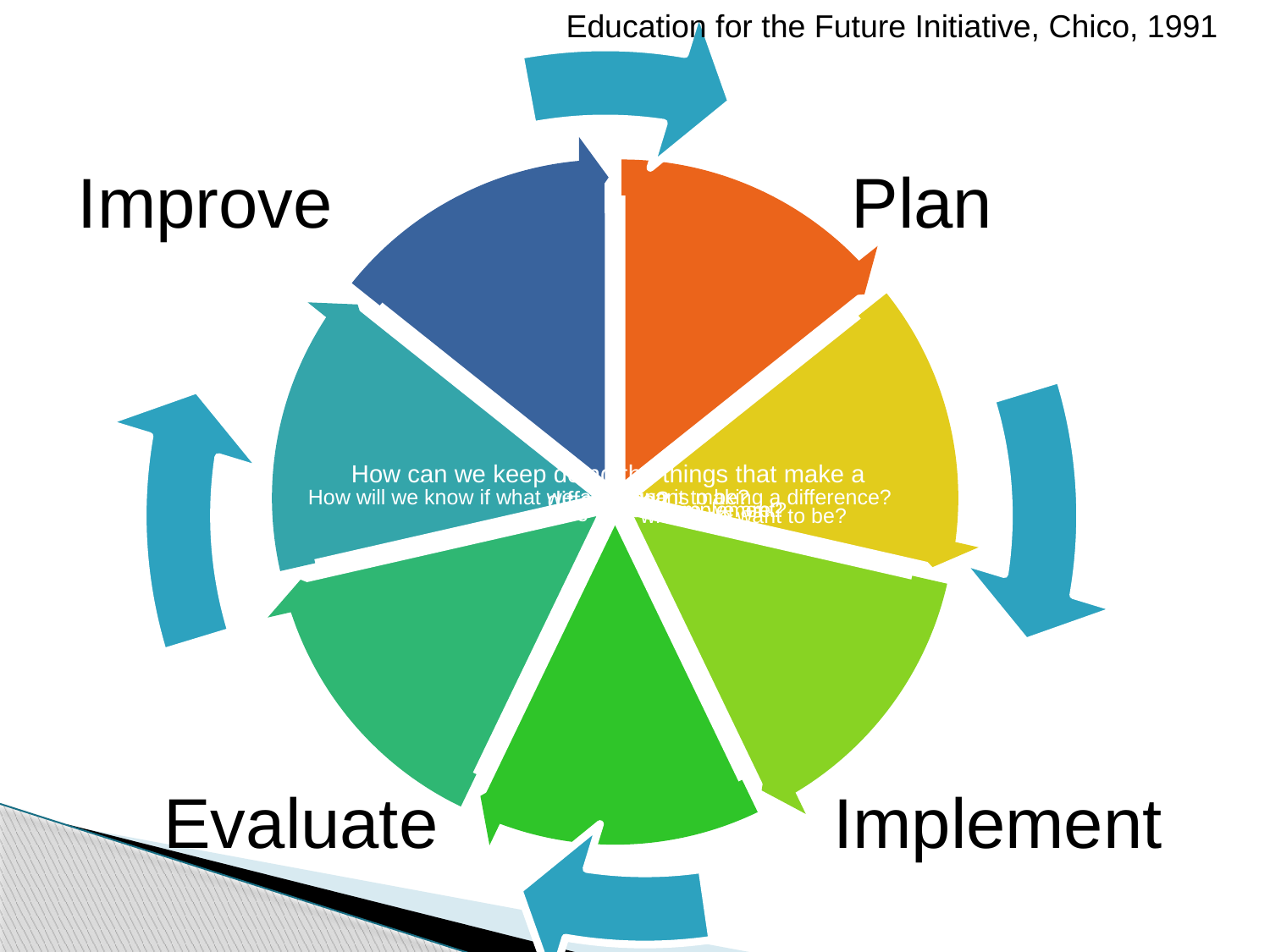

Plan
Implement
Evaluate
Improve
Education for the Future Initiative, Chico, 1991
Where are we now?
Where do we want to be?
How did we get to where we are?
How are we going to get to where we want to be?
How are we going to get to implement?
How will we know if what we are doing is making a difference?
How can we keep doing the things that make a difference?